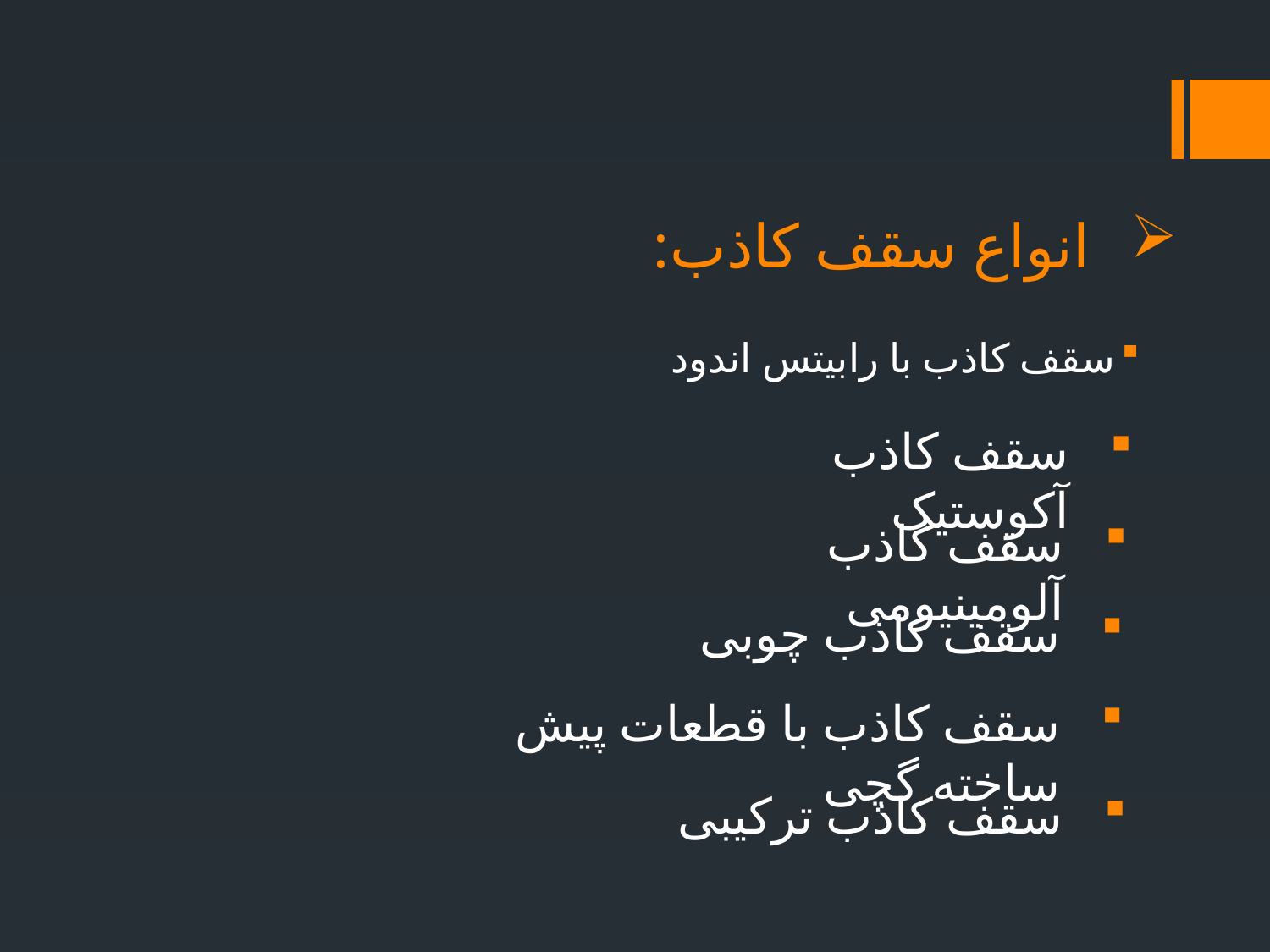

# انواع سقف کاذب:
سقف کاذب با رابیتس اندود
سقف کاذب آکوستیک
سقف کاذب آلومینیومی
سقف کاذب چوبی
سقف کاذب با قطعات پیش ساخته گچی
سقف کاذب ترکیبی